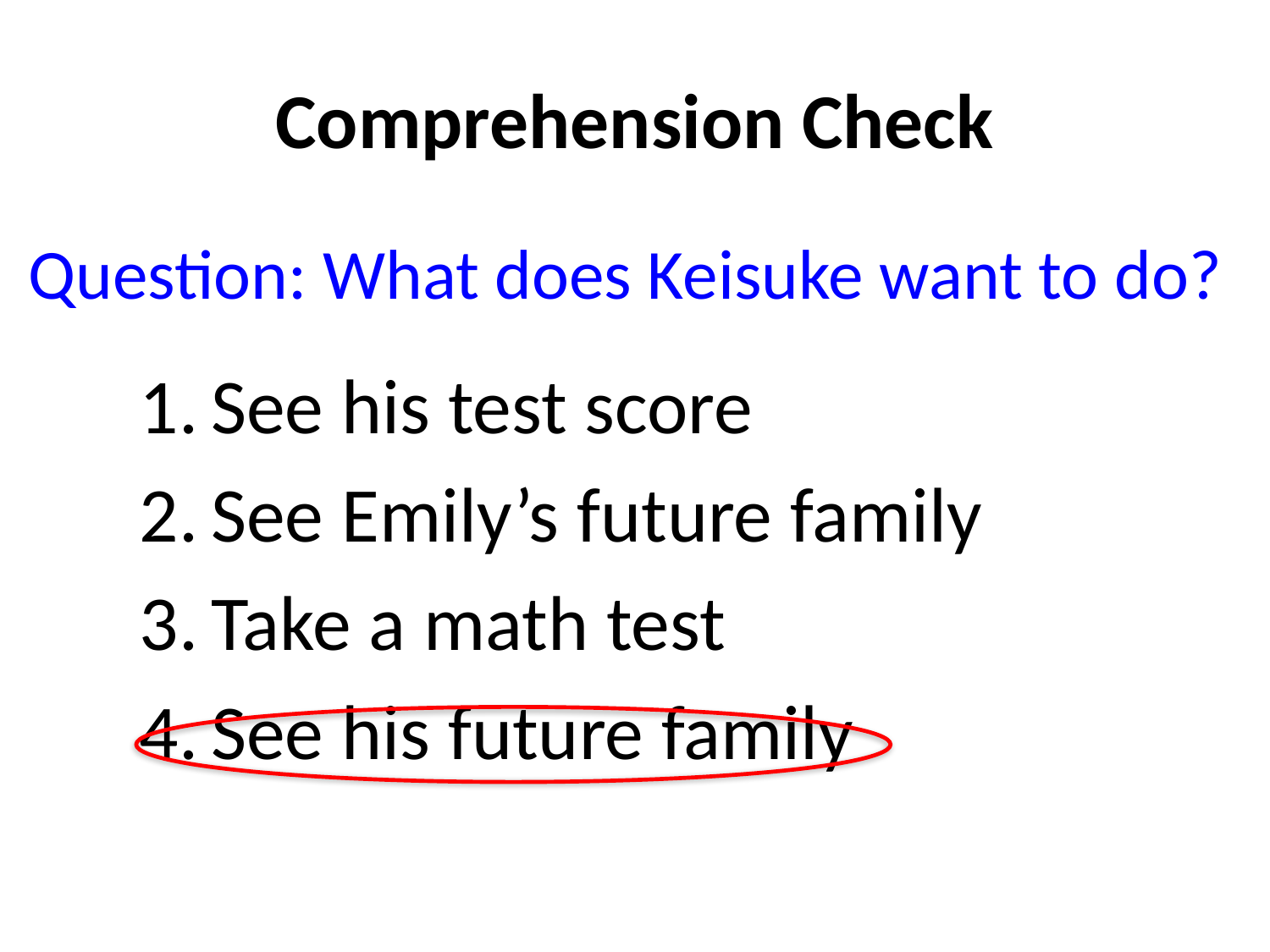

# Comprehension Check
Question: What does Keisuke want to do?

See his test score
See Emily’s future family
Take a math test
See his future family